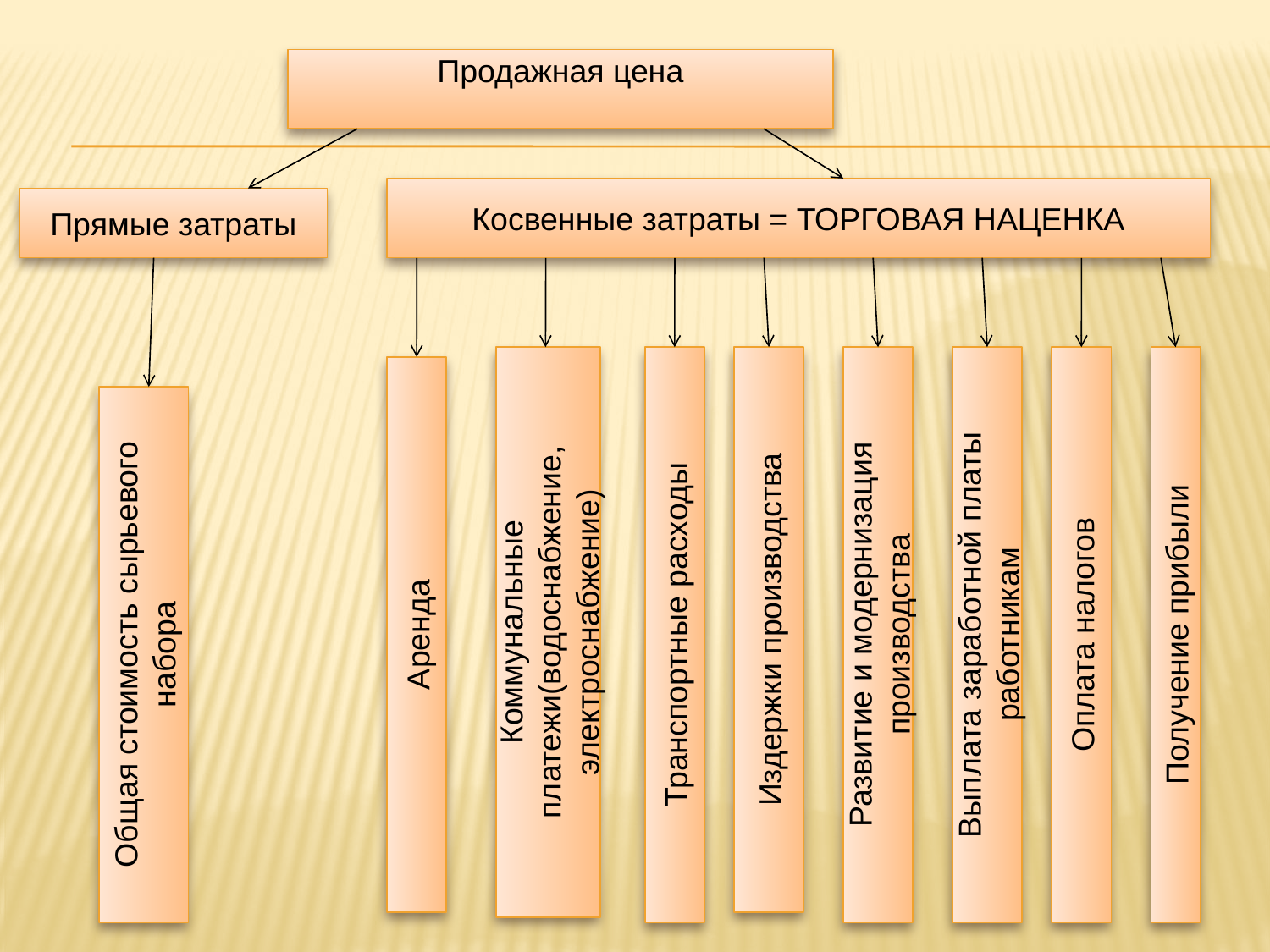

Продажная цена

Косвенные затраты = ТОРГОВАЯ НАЦЕНКА
Прямые затраты
Коммунальные платежи(водоснабжение, электроснабжение)
Издержки производства
Развитие и модернизация производства
Выплата заработной платы работникам
Аренда
Транспортные расходы
Оплата налогов
Общая стоимость сырьевого набора
Получение прибыли